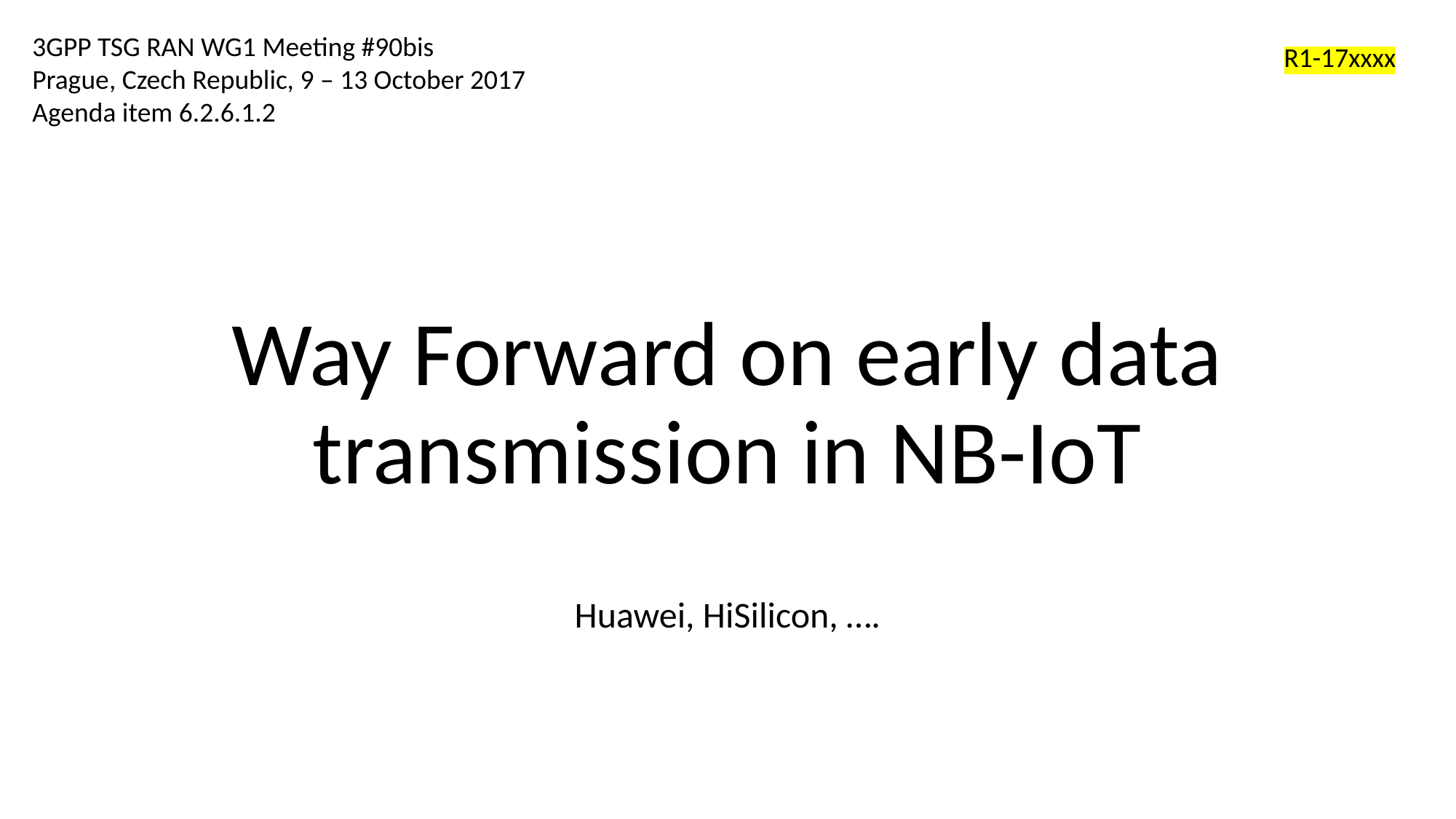

3GPP TSG RAN WG1 Meeting #90bis
Prague, Czech Republic, 9 – 13 October 2017
Agenda item 6.2.6.1.2
R1-17xxxx
# Way Forward on early data transmission in NB-IoT
Huawei, HiSilicon, ….